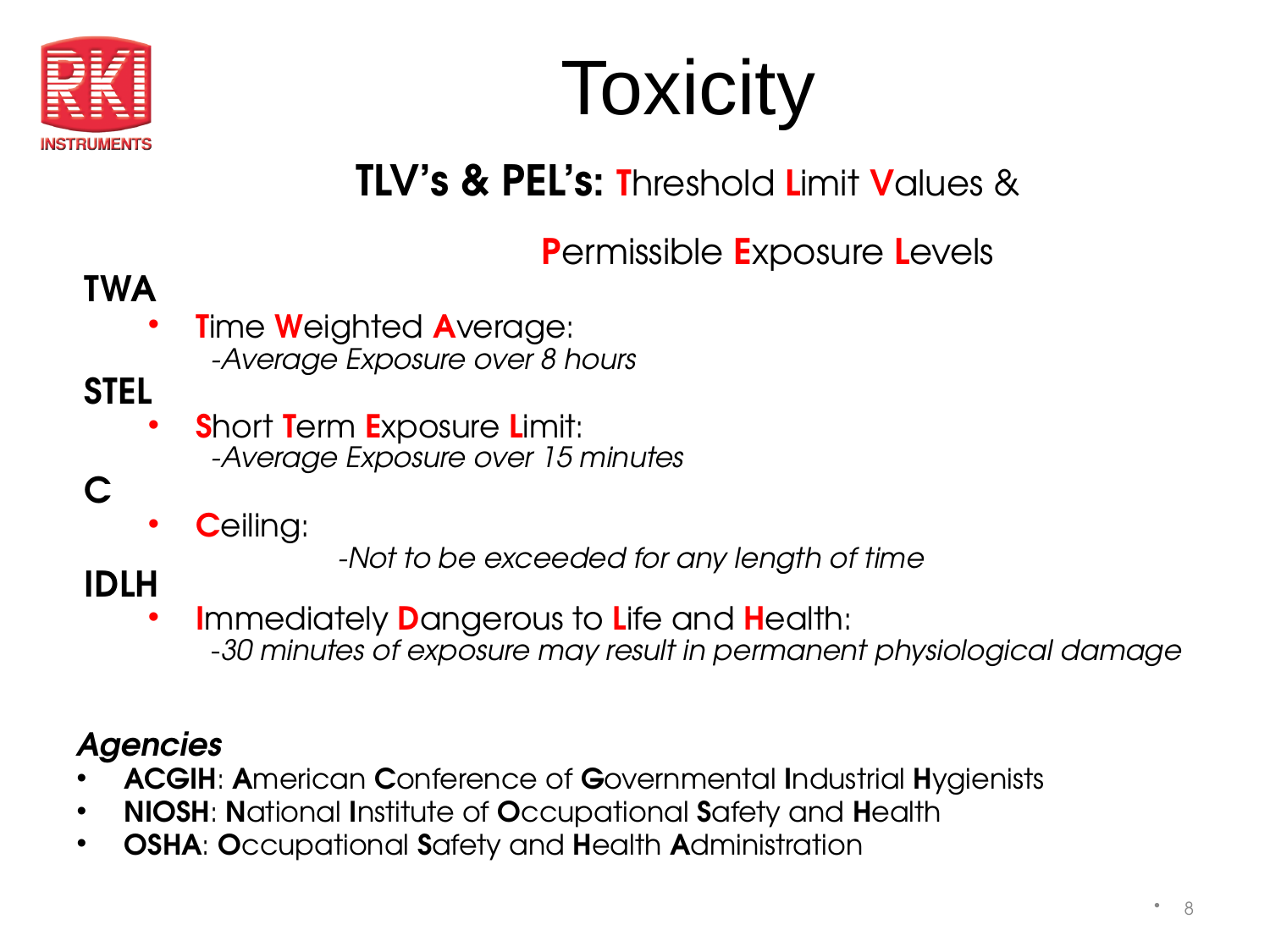

Toxicity
                          TLV’s & PEL’s: Threshold Limit Values &     	   	 			  						               Permissible Exposure Levels
TWA
Time Weighted Average:
-Average Exposure over 8 hours
STEL
Short Term Exposure Limit:
-Average Exposure over 15 minutes
C
Ceiling:
		-Not to be exceeded for any length of time
IDLH
Immediately Dangerous to Life and Health:
-30 minutes of exposure may result in permanent physiological damage

Agencies
ACGIH: American Conference of Governmental Industrial Hygienists
NIOSH: National Institute of Occupational Safety and Health
OSHA: Occupational Safety and Health Administration

8